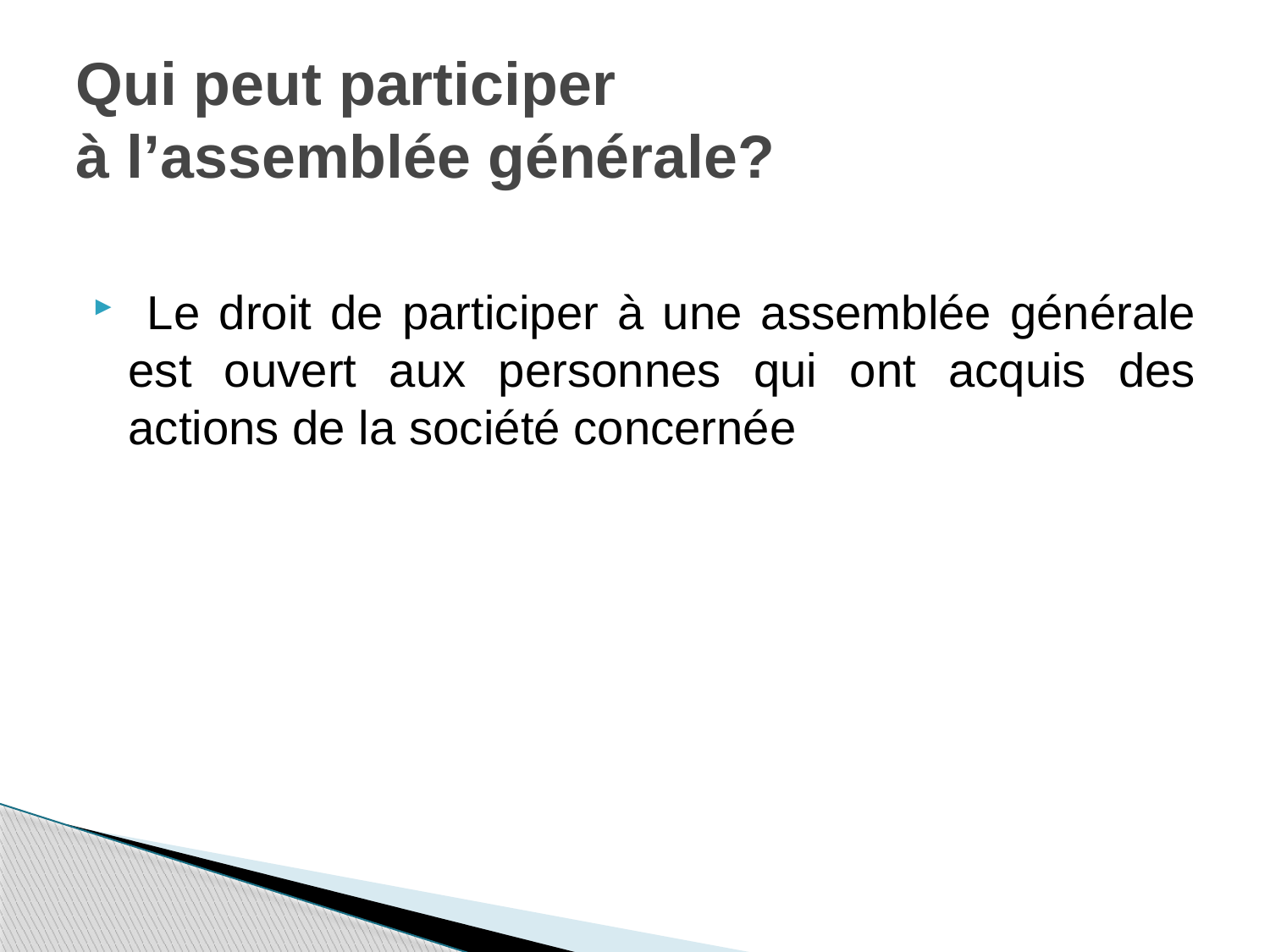

# Qui peut participer à l’assemblée générale?
 Le droit de participer à une assemblée générale est ouvert aux personnes qui ont acquis des actions de la société concernée